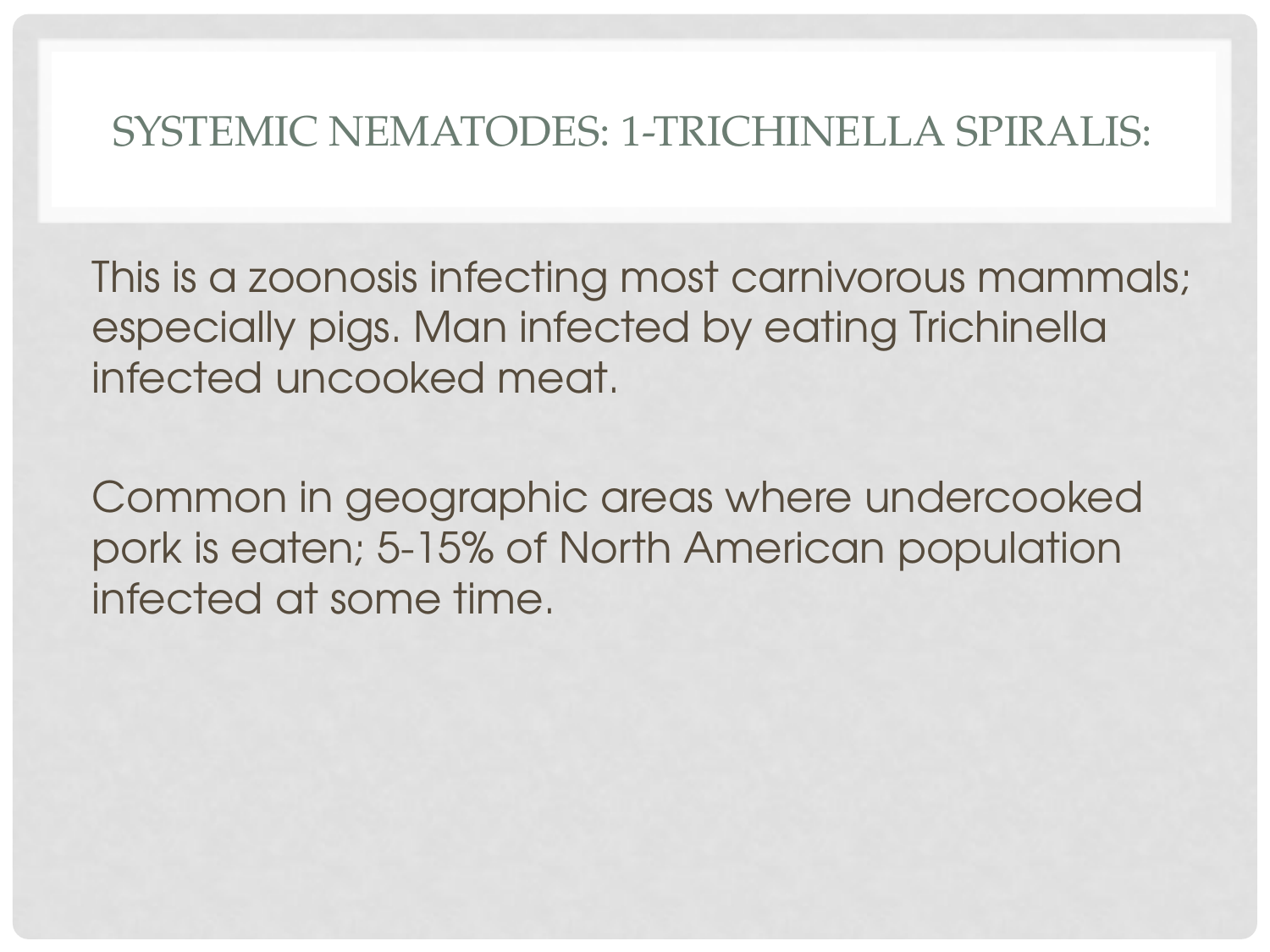

# Systemic nematodes: 1-Trichinella spiralis:
This is a zoonosis infecting most carnivorous mammals; especially pigs. Man infected by eating Trichinella infected uncooked meat.

Common in geographic areas where undercooked pork is eaten; 5-15% of North American population infected at some time.